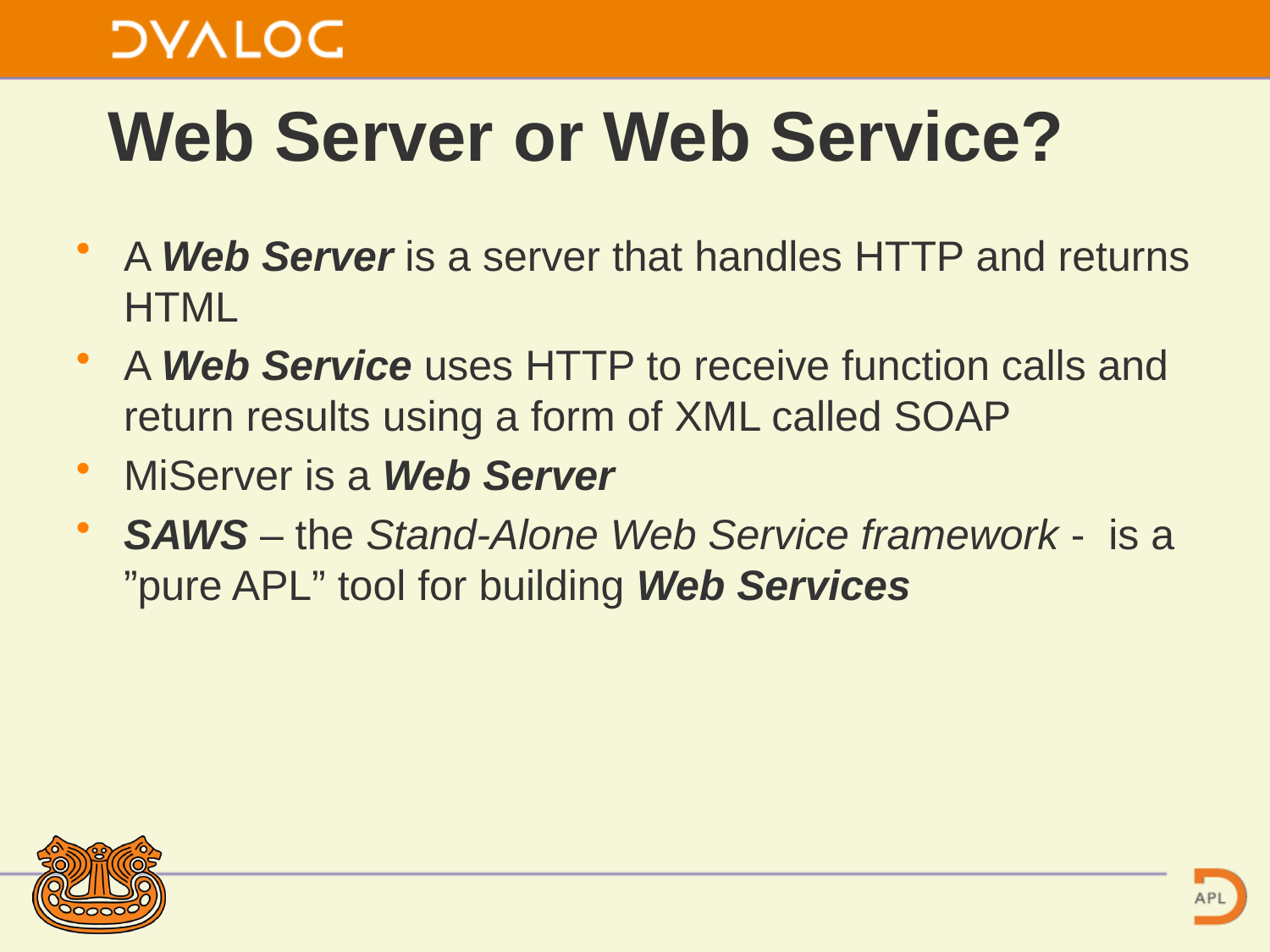

# Web Server or Web Service?
A Web Server is a server that handles HTTP and returns HTML
A Web Service uses HTTP to receive function calls and return results using a form of XML called SOAP
MiServer is a Web Server
SAWS – the Stand-Alone Web Service framework -  is a ”pure APL” tool for building Web Services